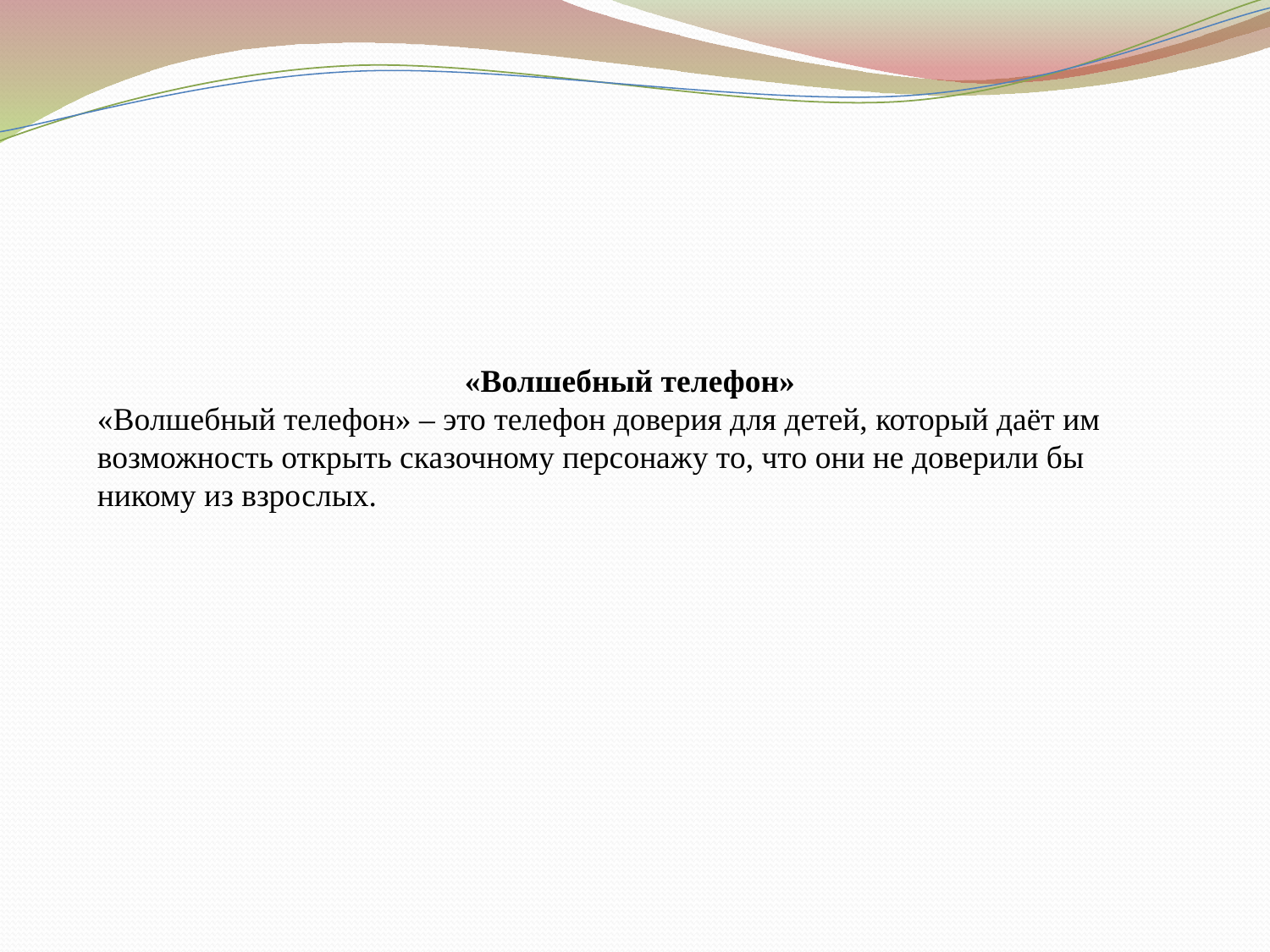

«Волшебный телефон»
«Волшебный телефон» – это телефон доверия для детей, который даёт им возможность открыть сказочному персонажу то, что они не доверили бы никому из взрослых.